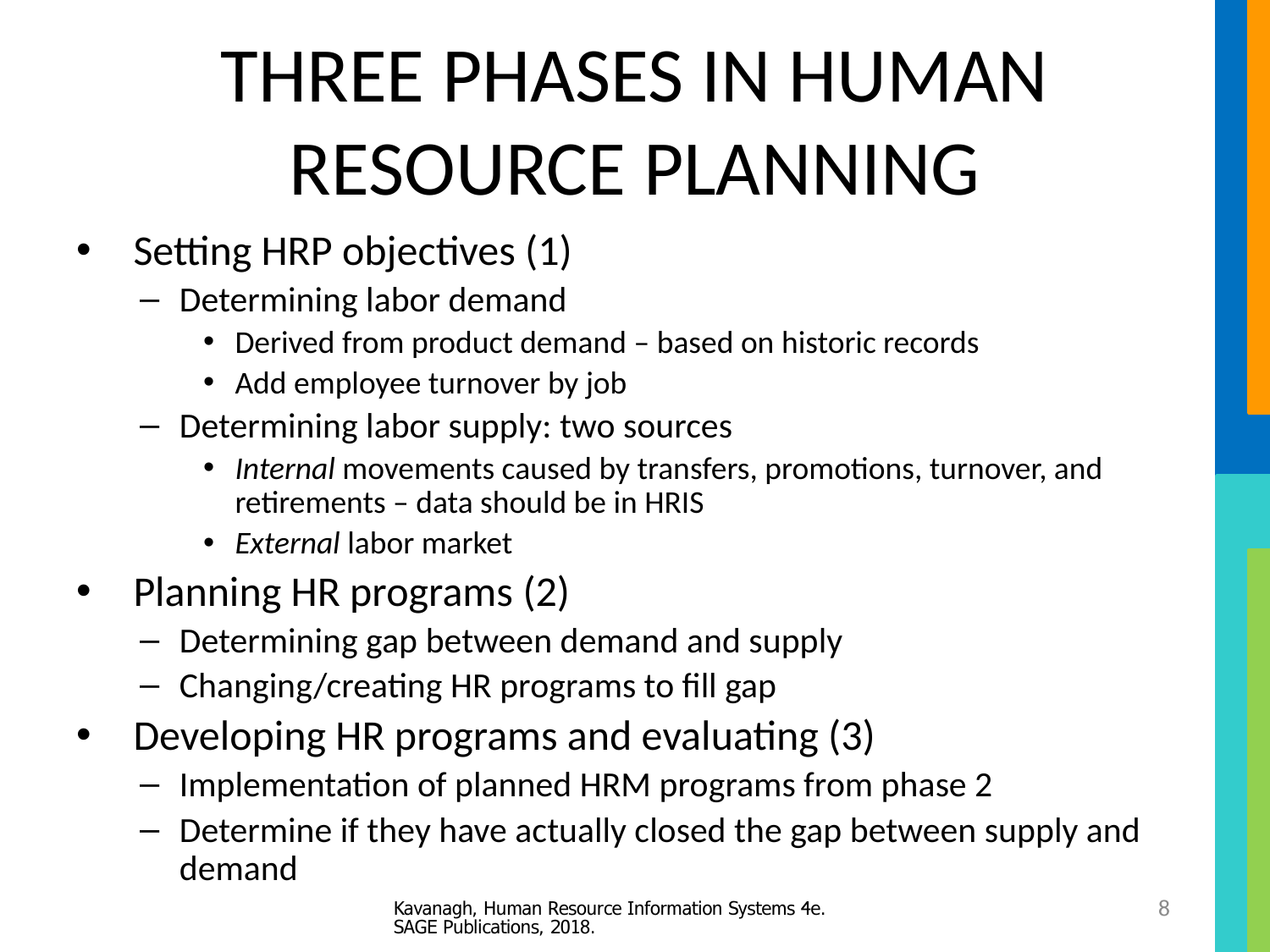

# THREE PHASES IN HUMAN RESOURCE PLANNING
 Setting HRP objectives (1)
Determining labor demand
Derived from product demand – based on historic records
Add employee turnover by job
Determining labor supply: two sources
Internal movements caused by transfers, promotions, turnover, and retirements – data should be in HRIS
External labor market
 Planning HR programs (2)
Determining gap between demand and supply
Changing/creating HR programs to fill gap
 Developing HR programs and evaluating (3)
Implementation of planned HRM programs from phase 2
Determine if they have actually closed the gap between supply and demand
Kavanagh, Human Resource Information Systems 4e. SAGE Publications, 2018.
8